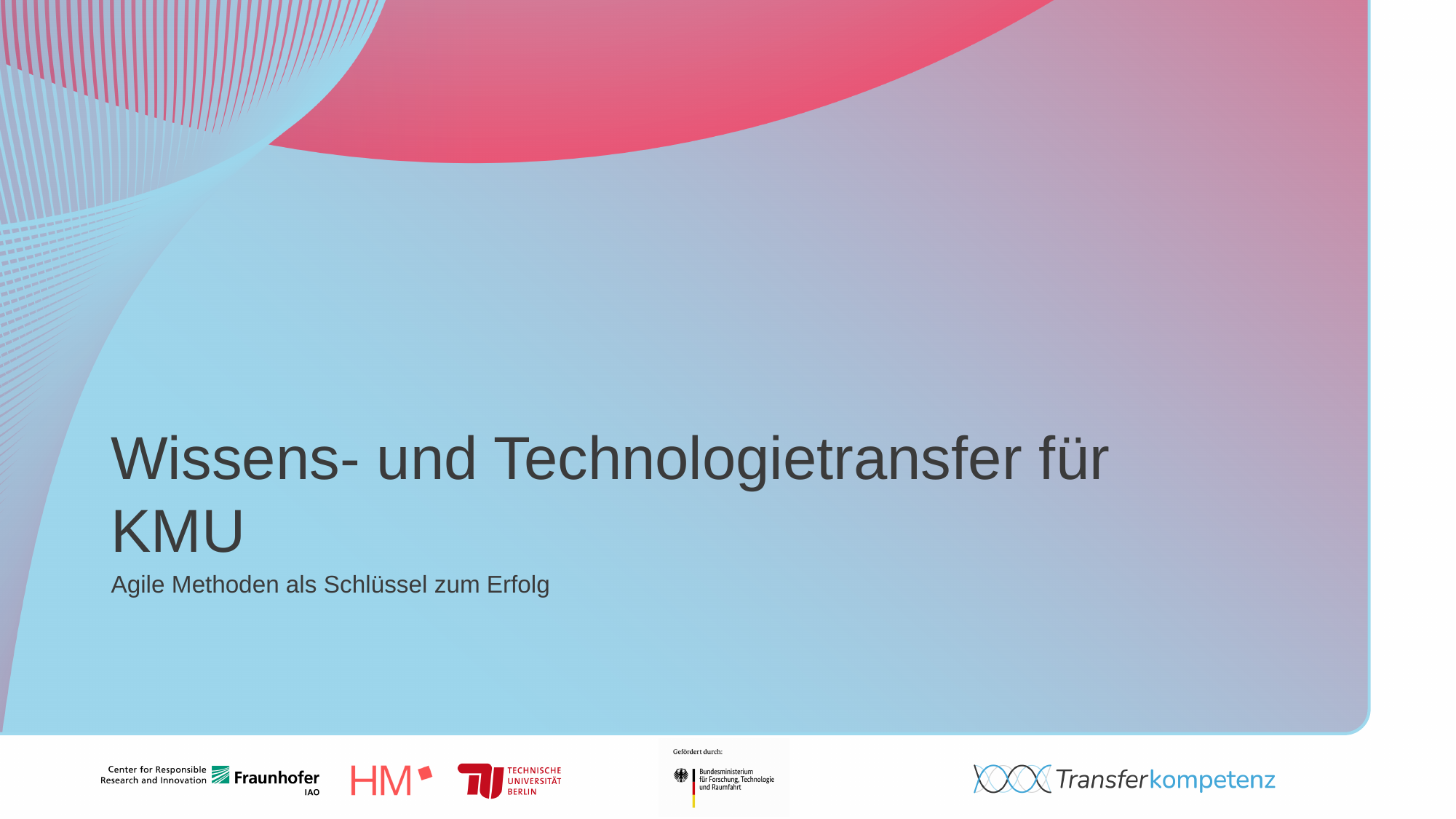

# Wissens- und Technologietransfer für KMU
Agile Methoden als Schlüssel zum Erfolg